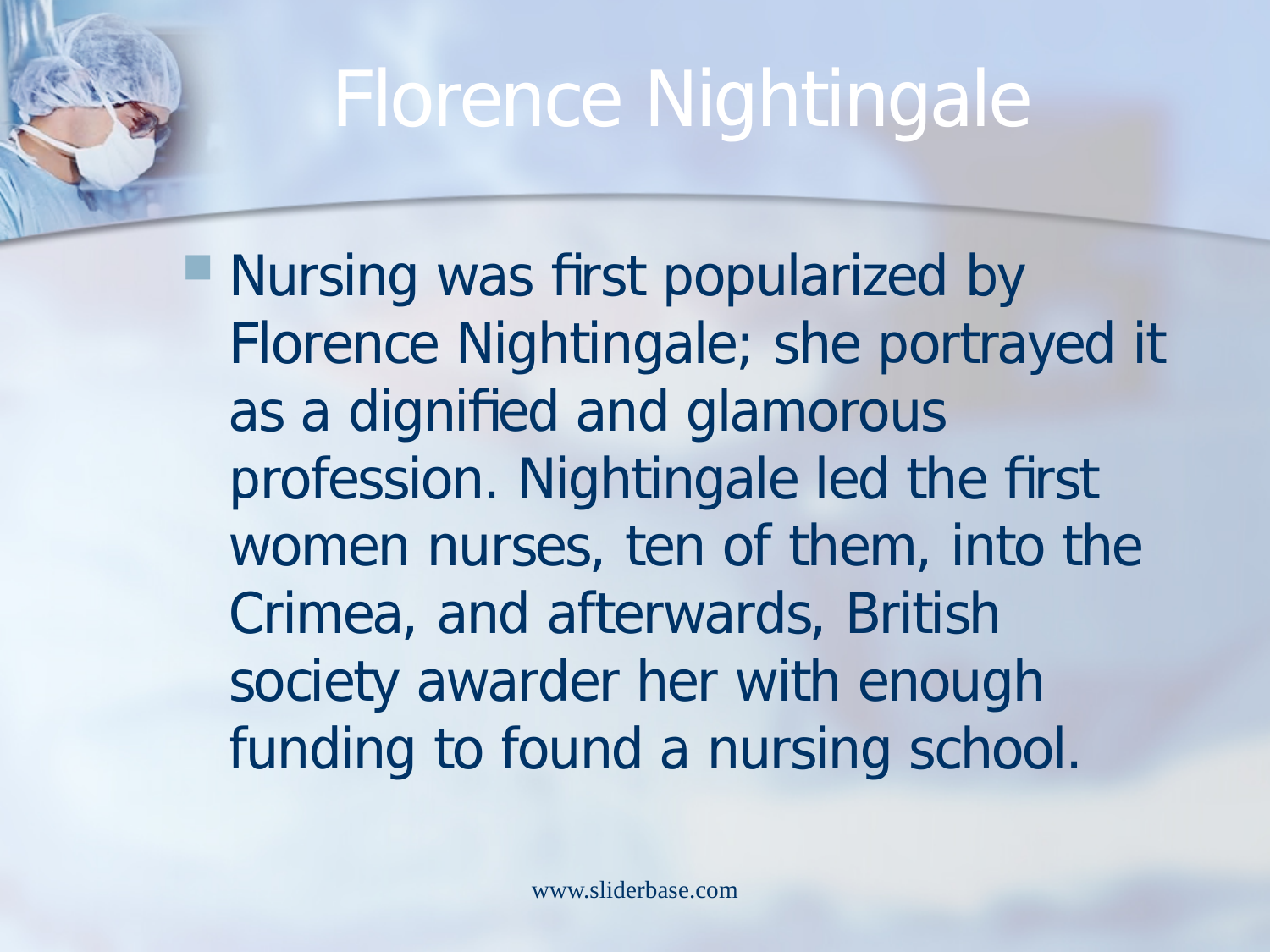

# Florence Nightingale
Nursing was first popularized by Florence Nightingale; she portrayed it as a dignified and glamorous profession. Nightingale led the first women nurses, ten of them, into the Crimea, and afterwards, British society awarder her with enough funding to found a nursing school.
www.sliderbase.com